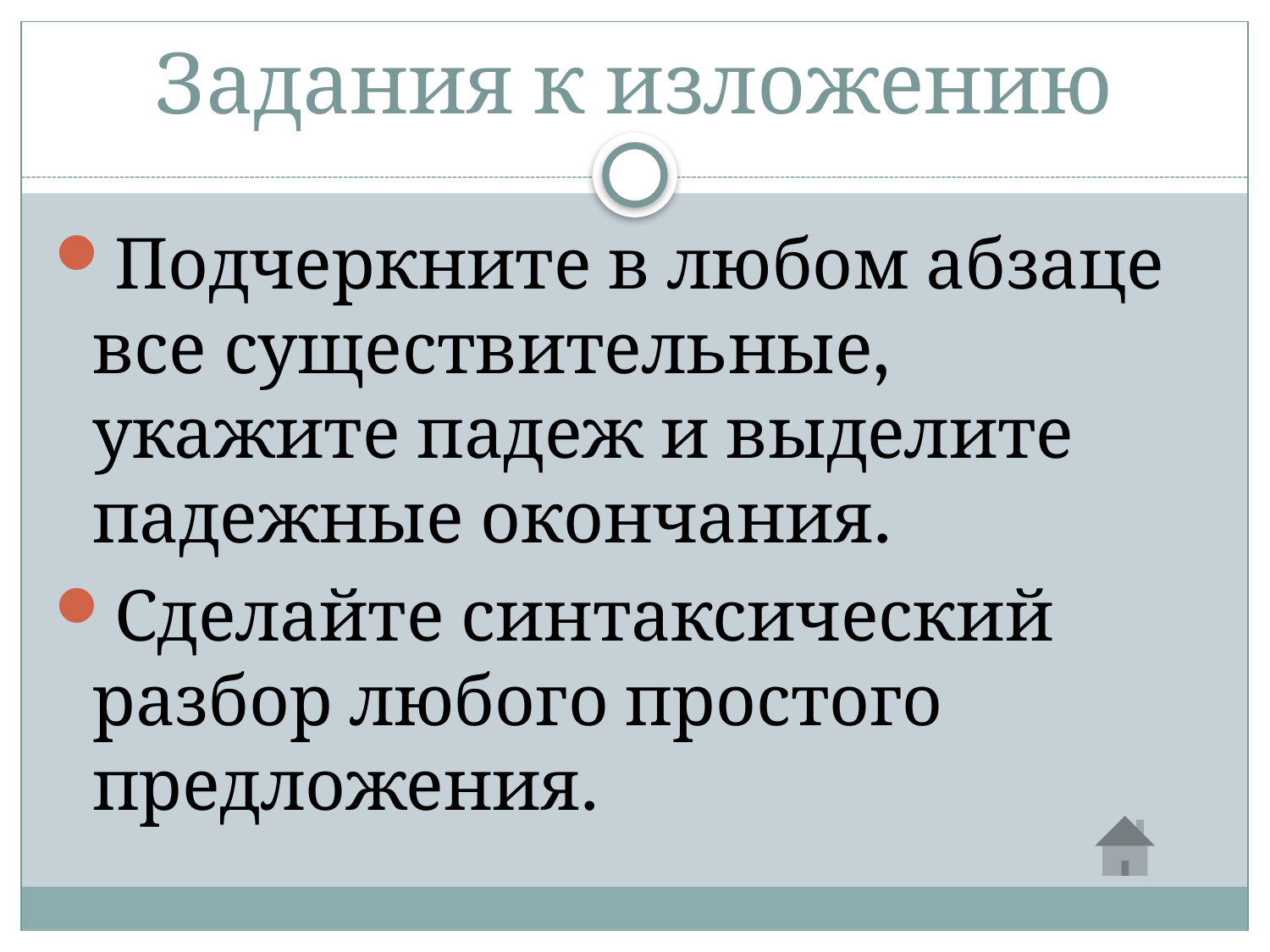

# Задания к изложению
Подчеркните в любом абзаце все существительные, укажите падеж и выделите падежные окончания.
Сделайте синтаксический разбор любого простого предложения.